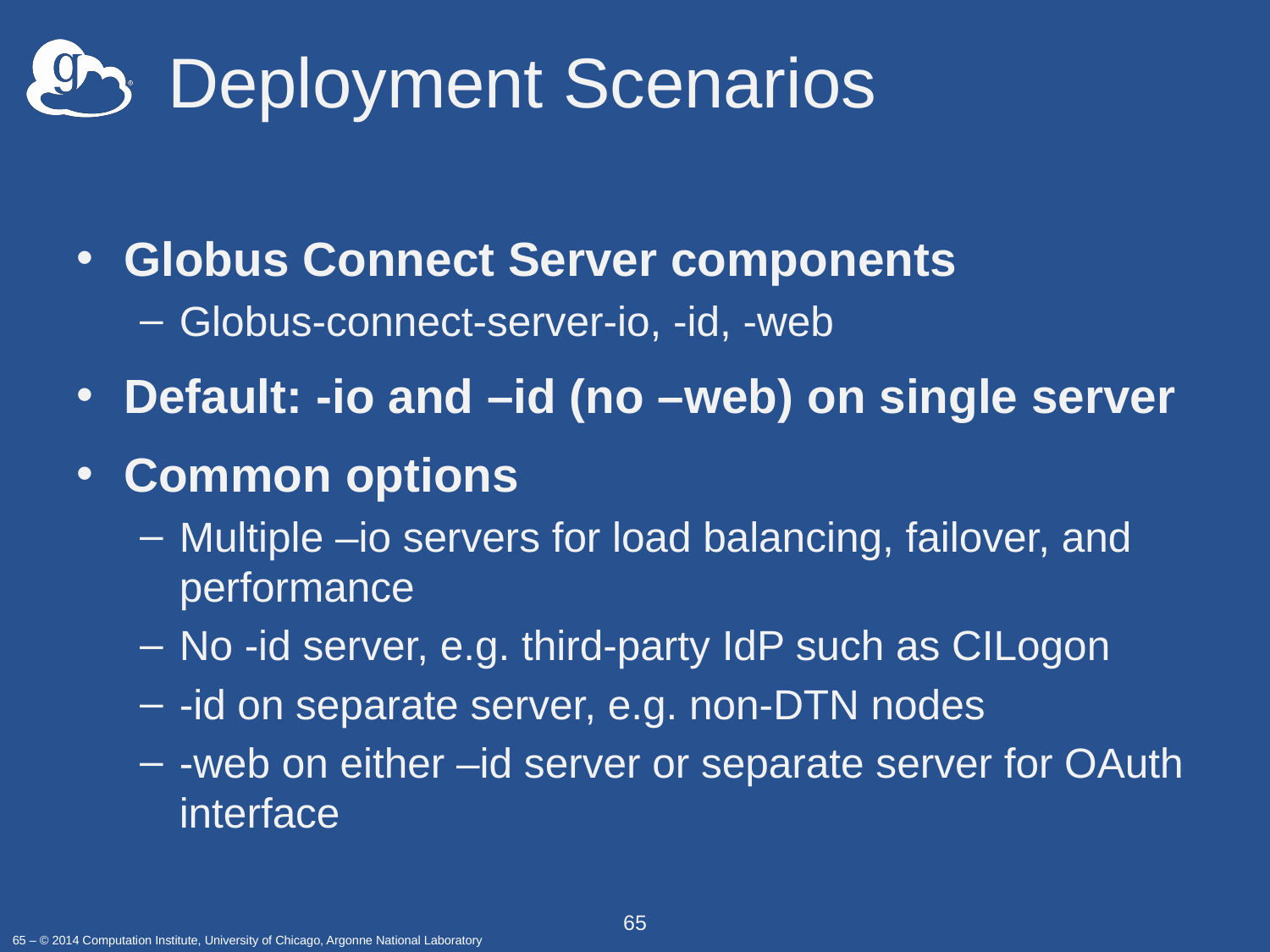

# Deployment Scenarios
Globus Connect Server components
Globus-connect-server-io, -id, -web
Default: -io and –id (no –web) on single server
Common options
Multiple –io servers for load balancing, failover, and performance
No -id server, e.g. third-party IdP such as CILogon
-id on separate server, e.g. non-DTN nodes
-web on either –id server or separate server for OAuth interface
65
65 – © 2014 Computation Institute, University of Chicago, Argonne National Laboratory